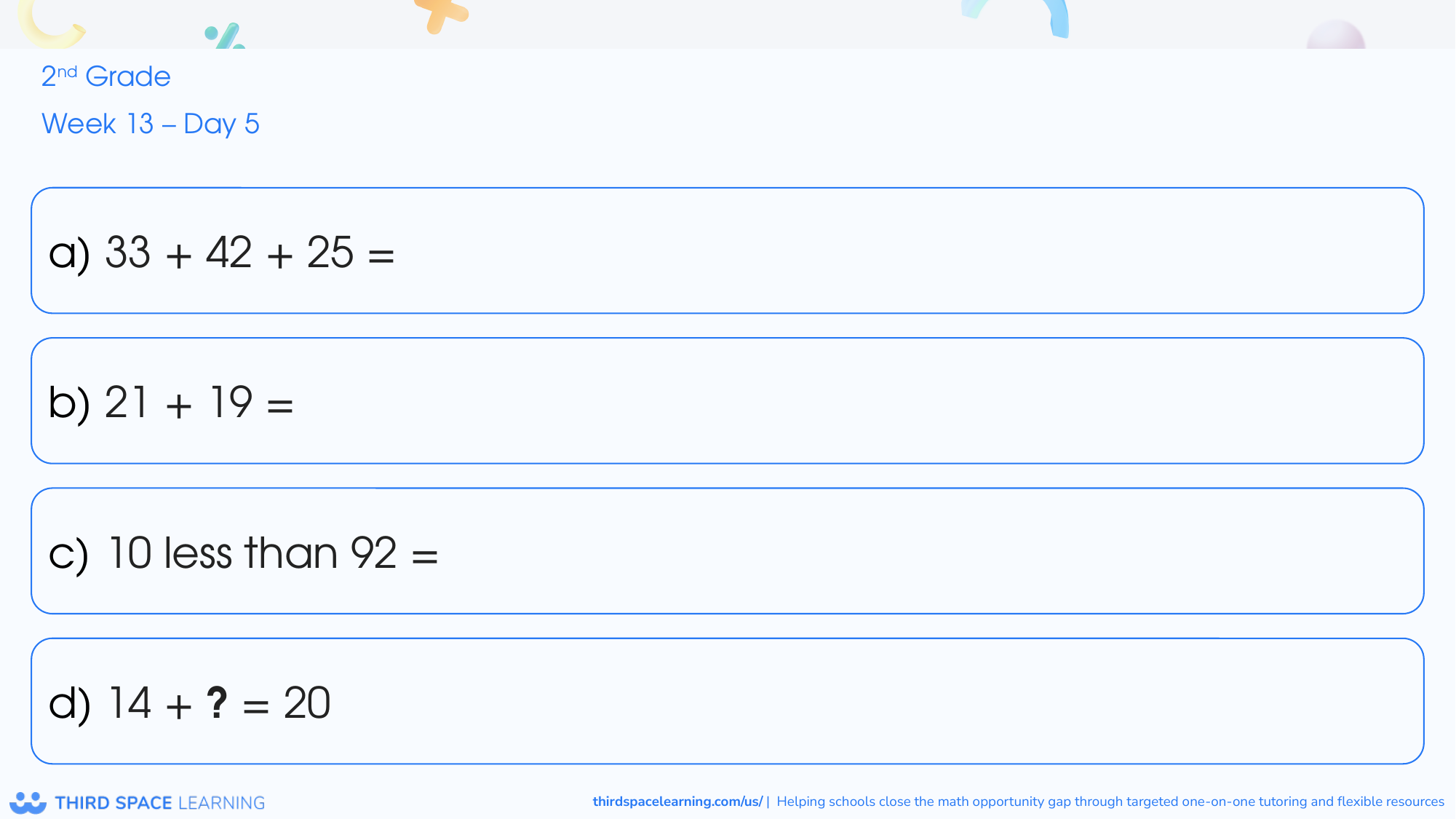

2nd Grade
Week 13 – Day 5
33 + 42 + 25 =
21 + 19 =
10 less than 92 =
14 + ? = 20